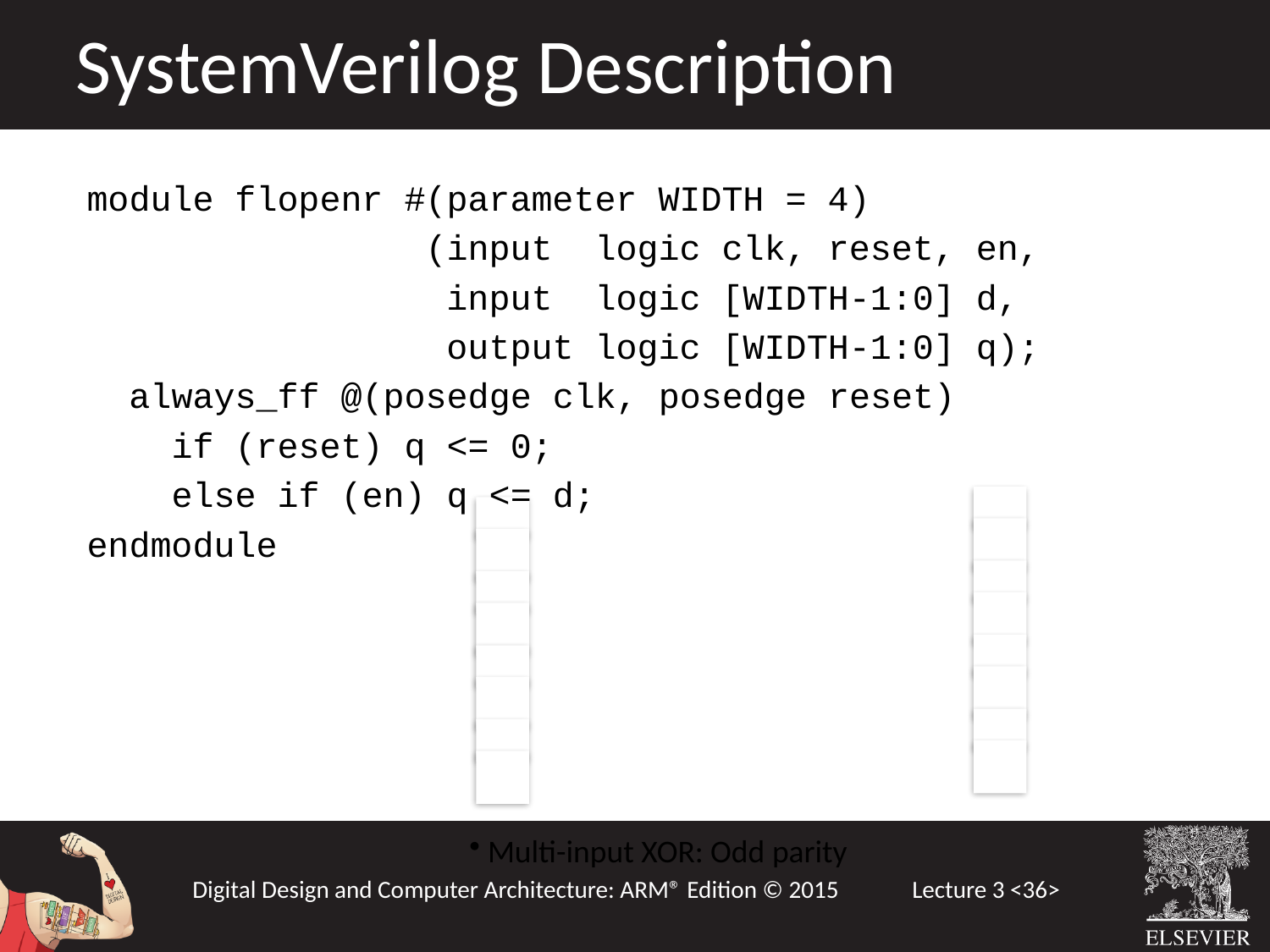

SystemVerilog Description

module flopenr #(parameter WIDTH = 4)
                (input  logic clk, reset, en,
                 input  logic [WIDTH-1:0] d,
                 output logic [WIDTH-1:0] q);
  always_ff @(posedge clk, posedge reset)
    if (reset) q <= 0;
    else if (en) q <= d;
endmodule

 Multi-input XOR: Odd parity